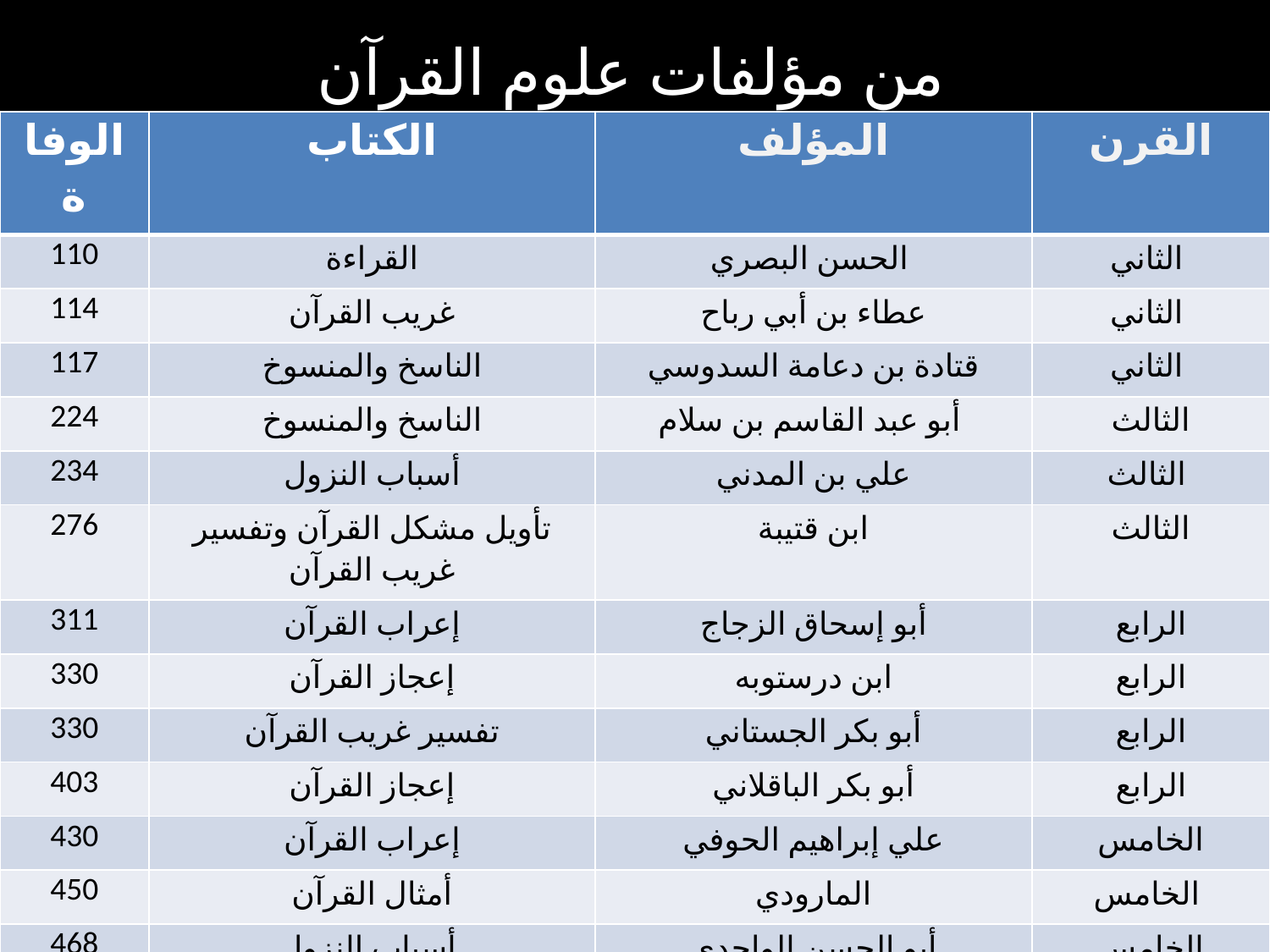

# من مؤلفات علوم القرآن
| الوفاة | الكتاب | المؤلف | القرن |
| --- | --- | --- | --- |
| 110 | القراءة | الحسن البصري | الثاني |
| 114 | غريب القرآن | عطاء بن أبي رباح | الثاني |
| 117 | الناسخ والمنسوخ | قتادة بن دعامة السدوسي | الثاني |
| 224 | الناسخ والمنسوخ | أبو عبد القاسم بن سلام | الثالث |
| 234 | أسباب النزول | علي بن المدني | الثالث |
| 276 | تأويل مشكل القرآن وتفسير غريب القرآن | ابن قتيبة | الثالث |
| 311 | إعراب القرآن | أبو إسحاق الزجاج | الرابع |
| 330 | إعجاز القرآن | ابن درستوبه | الرابع |
| 330 | تفسير غريب القرآن | أبو بكر الجستاني | الرابع |
| 403 | إعجاز القرآن | أبو بكر الباقلاني | الرابع |
| 430 | إعراب القرآن | علي إبراهيم الحوفي | الخامس |
| 450 | أمثال القرآن | المارودي | الخامس |
| 468 | أسباب النزول | أبو الحسن الواحدي | الخامس |
| 500 | الجمان في تشبهات القرآن | الكرماني | السادس |
| 502 | البرهان في متشابه القرآن | الراغب الأصفهاني | السادس |